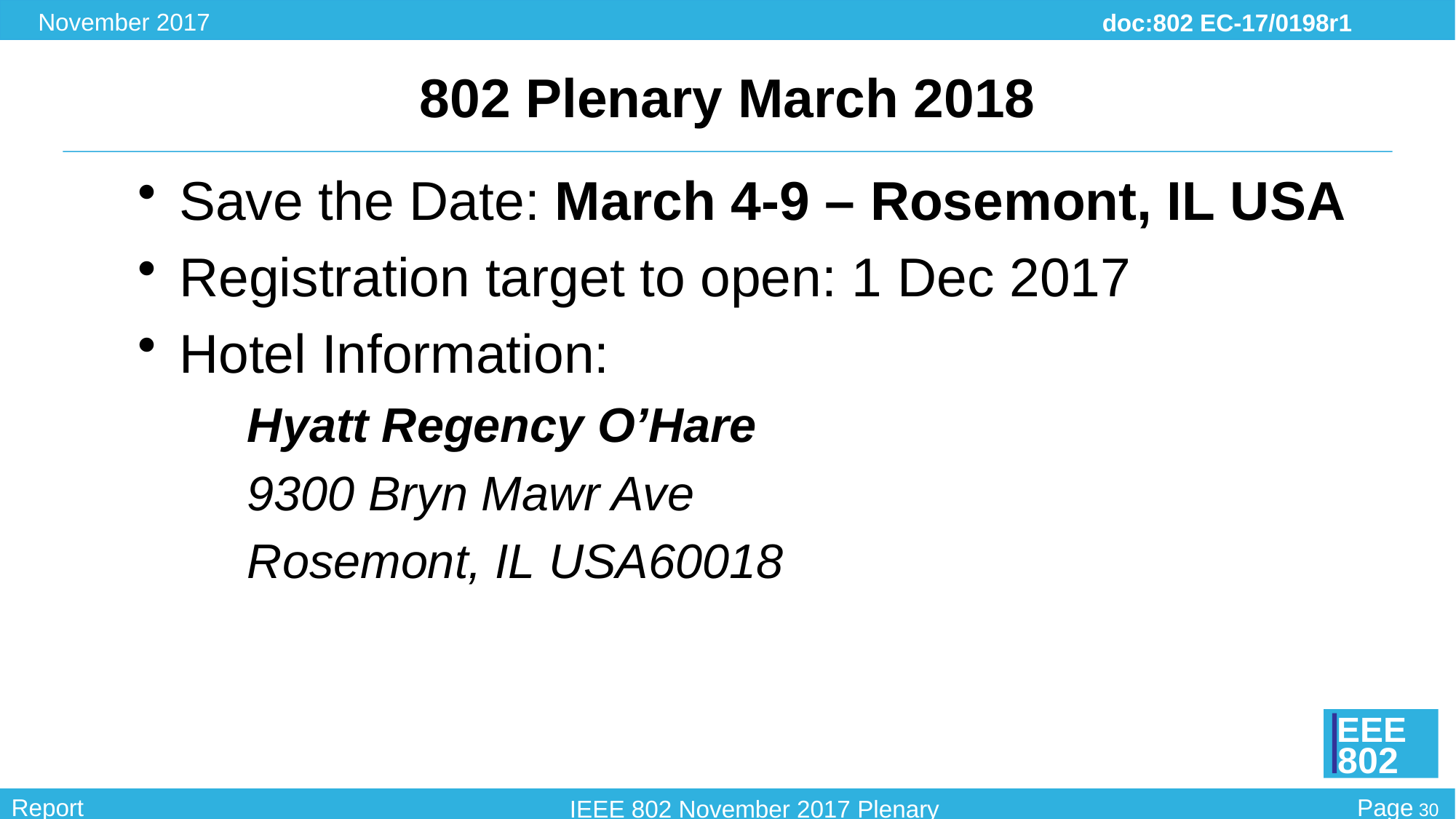

# 802 Plenary March 2018
Save the Date: March 4-9 – Rosemont, IL USA
Registration target to open: 1 Dec 2017
Hotel Information:
Hyatt Regency O’Hare
9300 Bryn Mawr Ave
Rosemont, IL USA60018